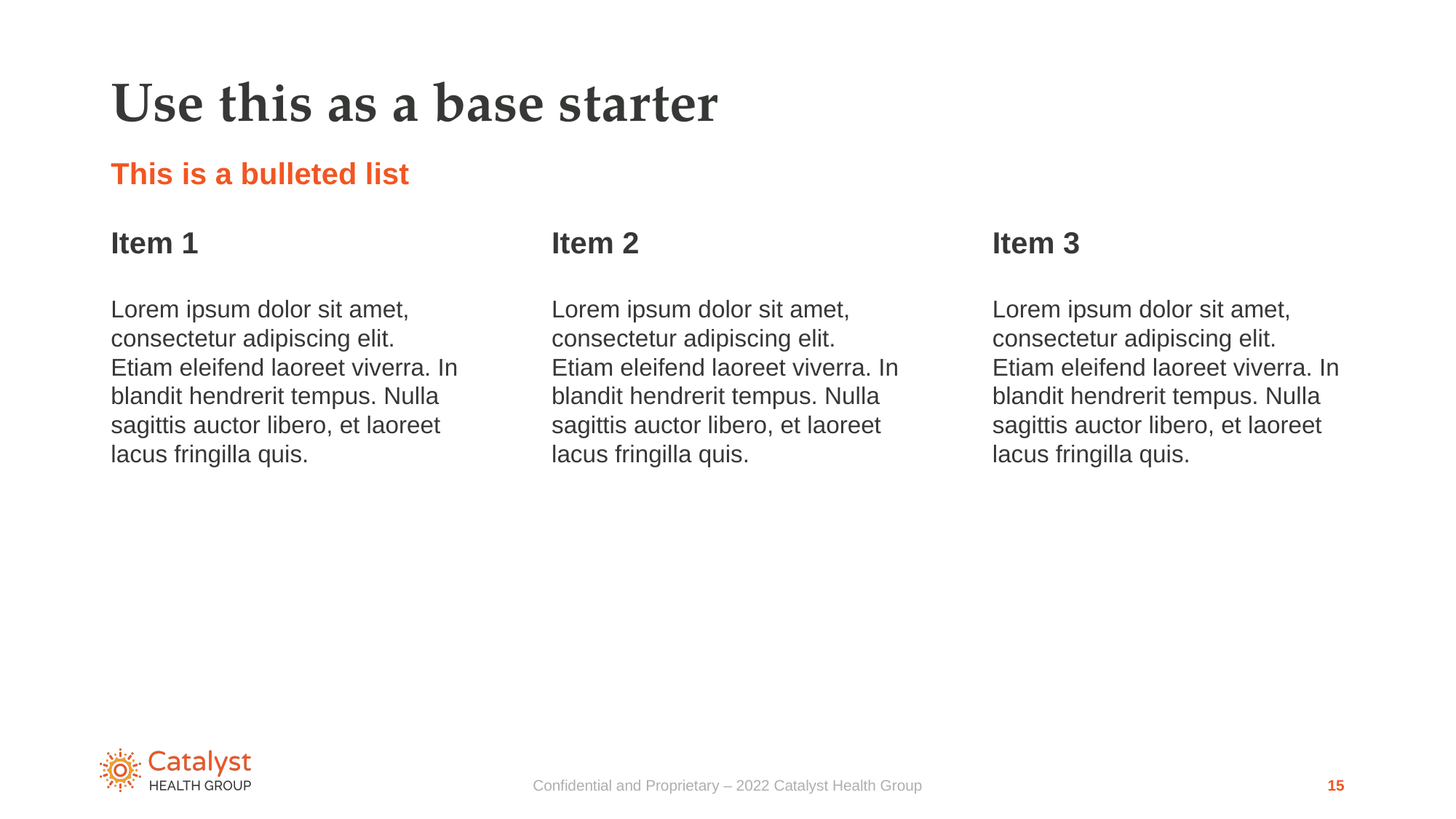

# Use this as a base starter
This is a bulleted list
Item 1
Lorem ipsum dolor sit amet, consectetur adipiscing elit. Etiam eleifend laoreet viverra. In blandit hendrerit tempus. Nulla sagittis auctor libero, et laoreet lacus fringilla quis.
Item 2
Lorem ipsum dolor sit amet, consectetur adipiscing elit. Etiam eleifend laoreet viverra. In blandit hendrerit tempus. Nulla sagittis auctor libero, et laoreet lacus fringilla quis.
Item 3
Lorem ipsum dolor sit amet, consectetur adipiscing elit. Etiam eleifend laoreet viverra. In blandit hendrerit tempus. Nulla sagittis auctor libero, et laoreet lacus fringilla quis.

15